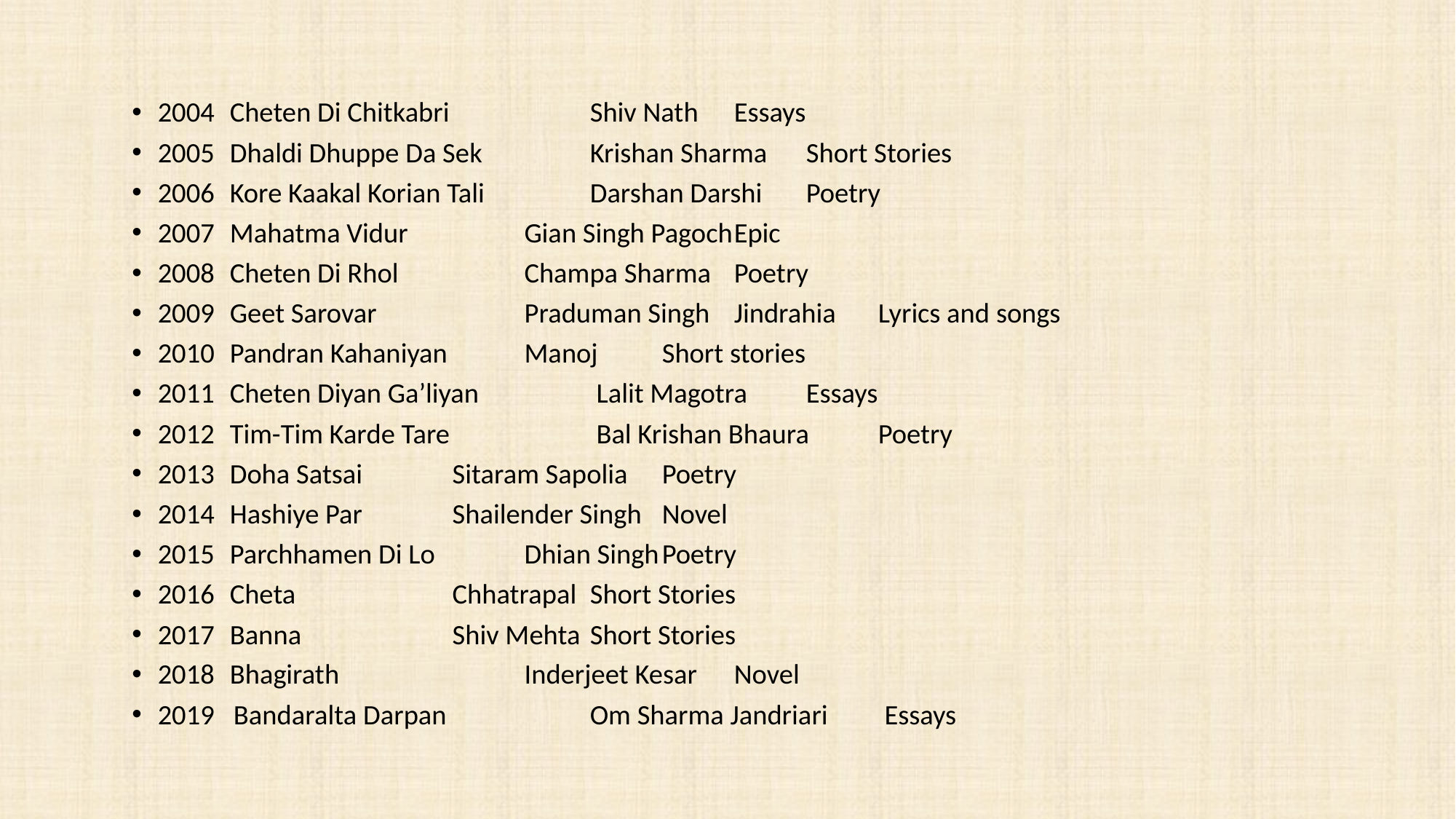

2004	Cheten Di Chitkabri	     	Shiv Nath			Essays
2005	Dhaldi Dhuppe Da Sek	       	Krishan Sharma			Short Stories
2006	Kore Kaakal Korian Tali      		Darshan Darshi			Poetry
2007	Mahatma Vidur	      		 Gian Singh Pagoch		Epic
2008	Cheten Di Rhol	       		 Champa Sharma			Poetry
2009	Geet Sarovar	      		 Praduman Singh 	Jindrahia	Lyrics and songs
2010	Pandran Kahaniyan		 Manoj				Short stories
2011	Cheten Diyan Ga’liyan	     	 Lalit Magotra			Essays
2012	Tim-Tim Karde Tare	     	 Bal Krishan Bhaura		Poetry
2013	Doha Satsai	   		 Sitaram Sapolia			Poetry
2014	Hashiye Par	    		 Shailender Singh			Novel
2015	Parchhamen Di Lo	   	 Dhian Singh			Poetry
2016	Cheta	                      		 Chhatrapal			Short Stories
2017	Banna	                      		 Shiv Mehta			Short Stories
2018	Bhagirath	                      	 Inderjeet Kesar			Novel
2019   Bandaralta Darpan	    	Om Sharma Jandriari		 Essays